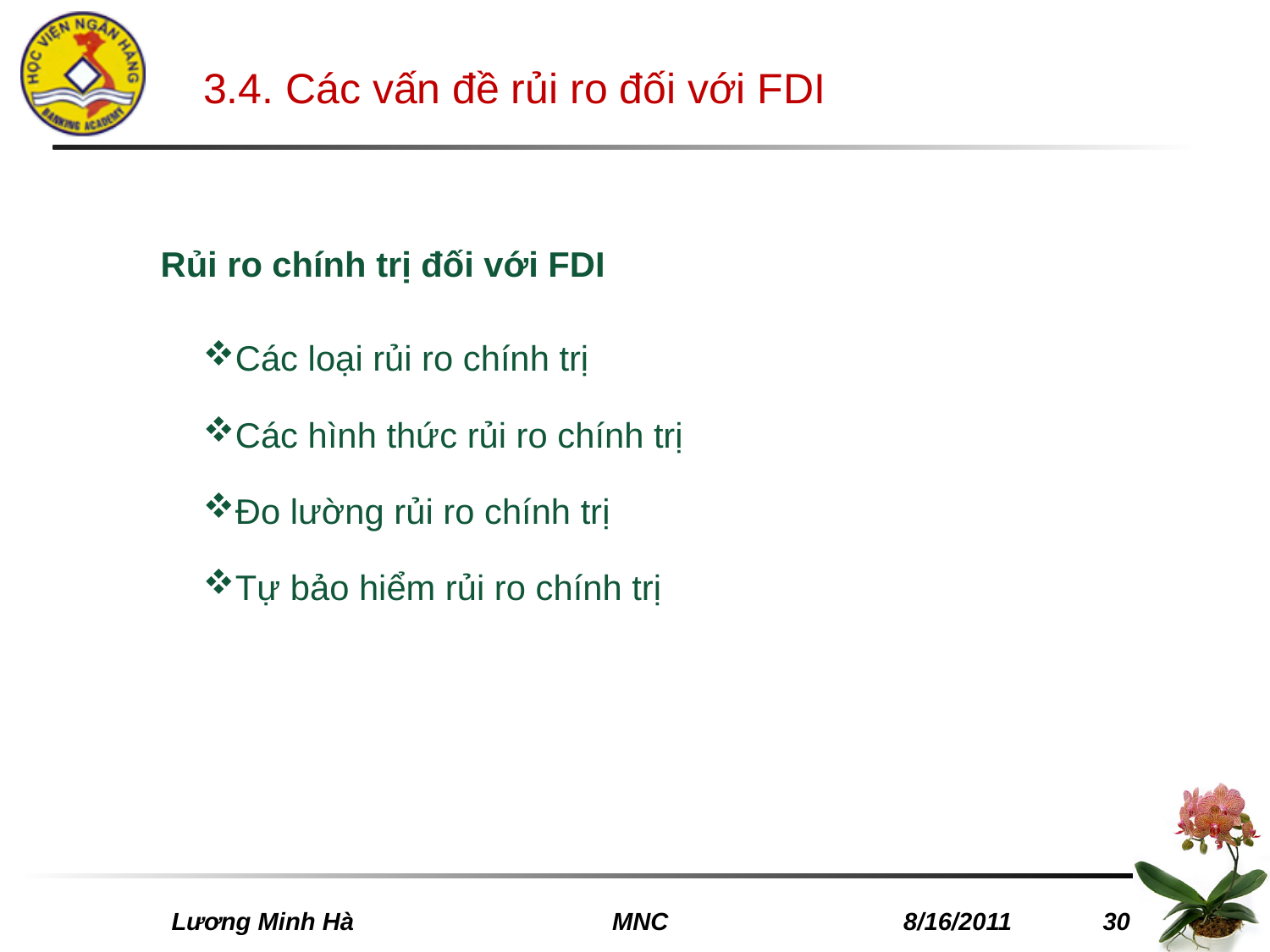

# 3.4. Các vấn đề rủi ro đối với FDI
Rủi ro chính trị đối với FDI
Các loại rủi ro chính trị
Các hình thức rủi ro chính trị
Đo lường rủi ro chính trị
Tự bảo hiểm rủi ro chính trị
 Lương Minh Hà